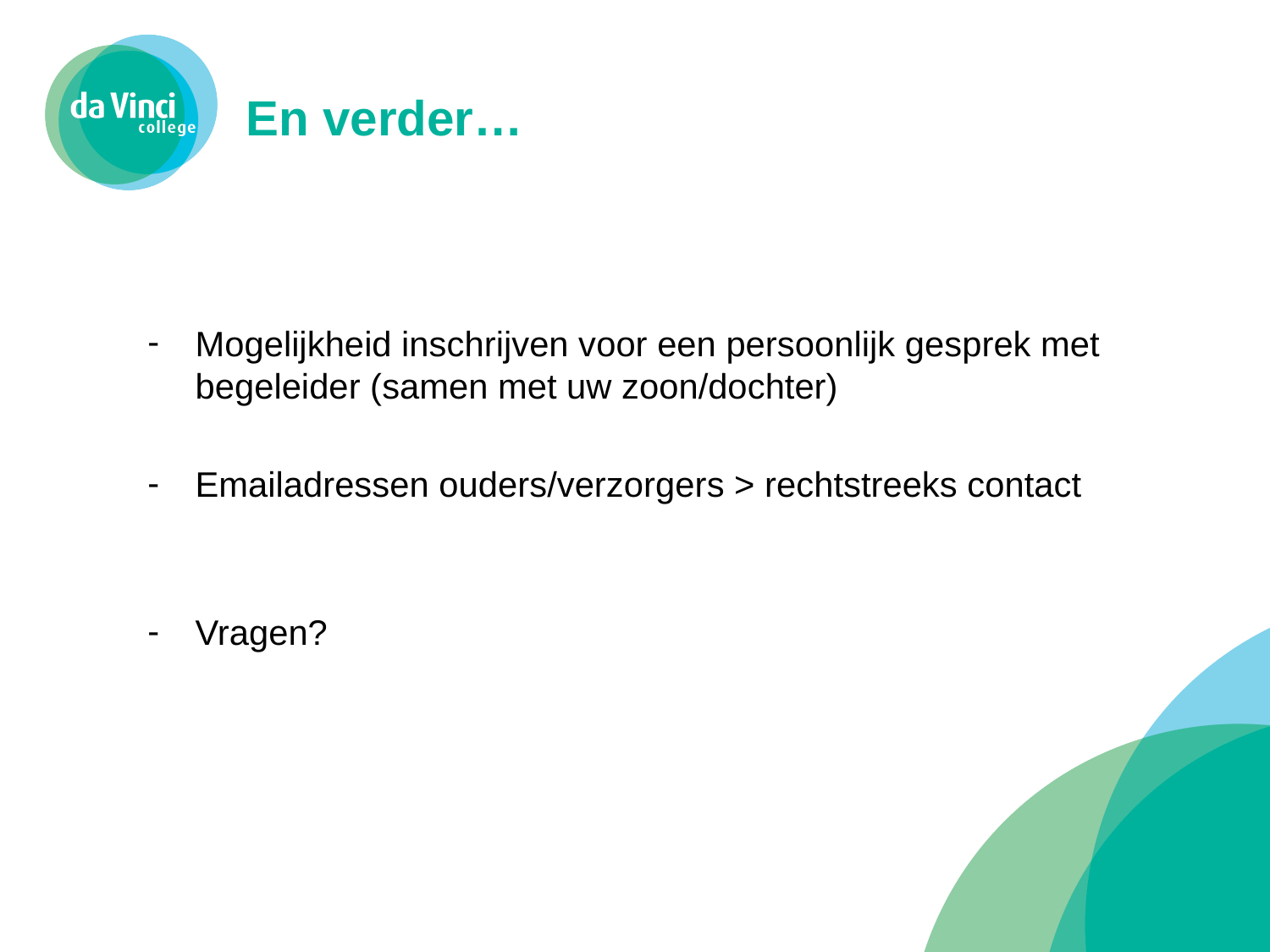

# En verder…

Mogelijkheid inschrijven voor een persoonlijk gesprek met begeleider (samen met uw zoon/dochter)

Emailadressen ouders/verzorgers > rechtstreeks contact

Vragen?